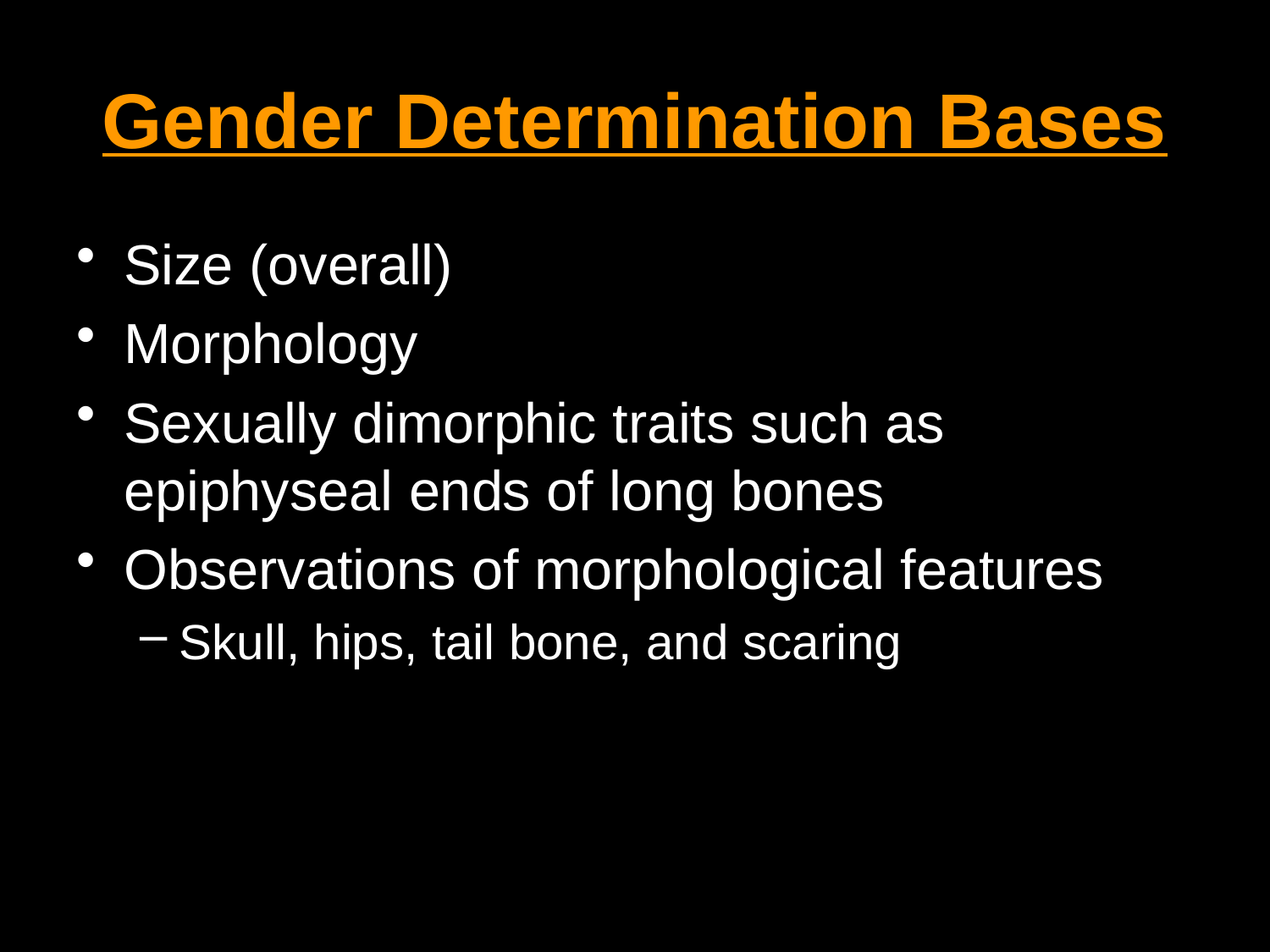

# Gender Determination Bases
Size (overall)
Morphology
Sexually dimorphic traits such as epiphyseal ends of long bones
Observations of morphological features
Skull, hips, tail bone, and scaring